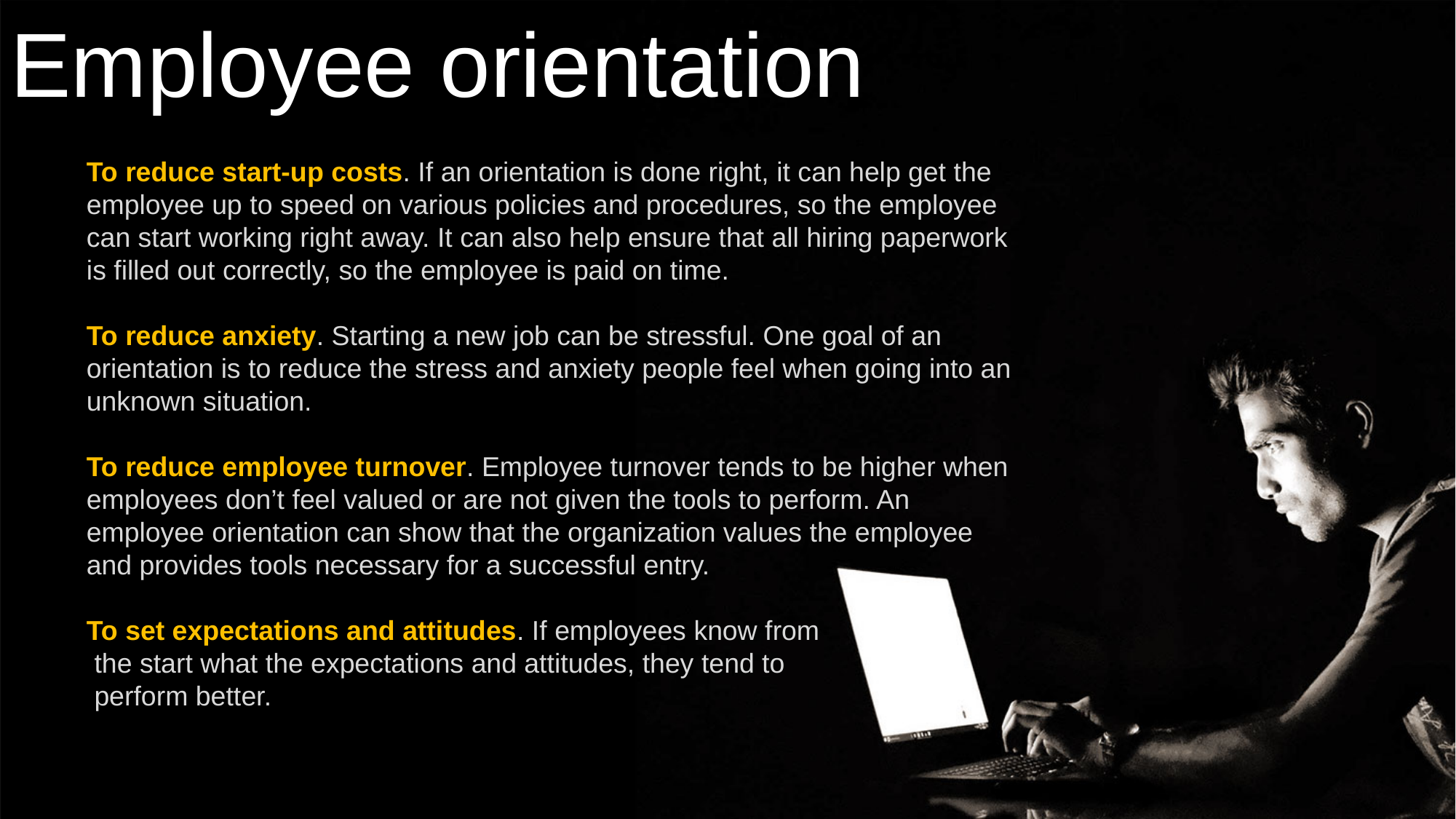

Employee orientation
To reduce start-up costs. If an orientation is done right, it can help get the employee up to speed on various policies and procedures, so the employee can start working right away. It can also help ensure that all hiring paperwork is filled out correctly, so the employee is paid on time.

To reduce anxiety. Starting a new job can be stressful. One goal of an orientation is to reduce the stress and anxiety people feel when going into an unknown situation.

To reduce employee turnover. Employee turnover tends to be higher when employees don’t feel valued or are not given the tools to perform. An employee orientation can show that the organization values the employee and provides tools necessary for a successful entry.

To set expectations and attitudes. If employees know from
 the start what the expectations and attitudes, they tend to
 perform better.